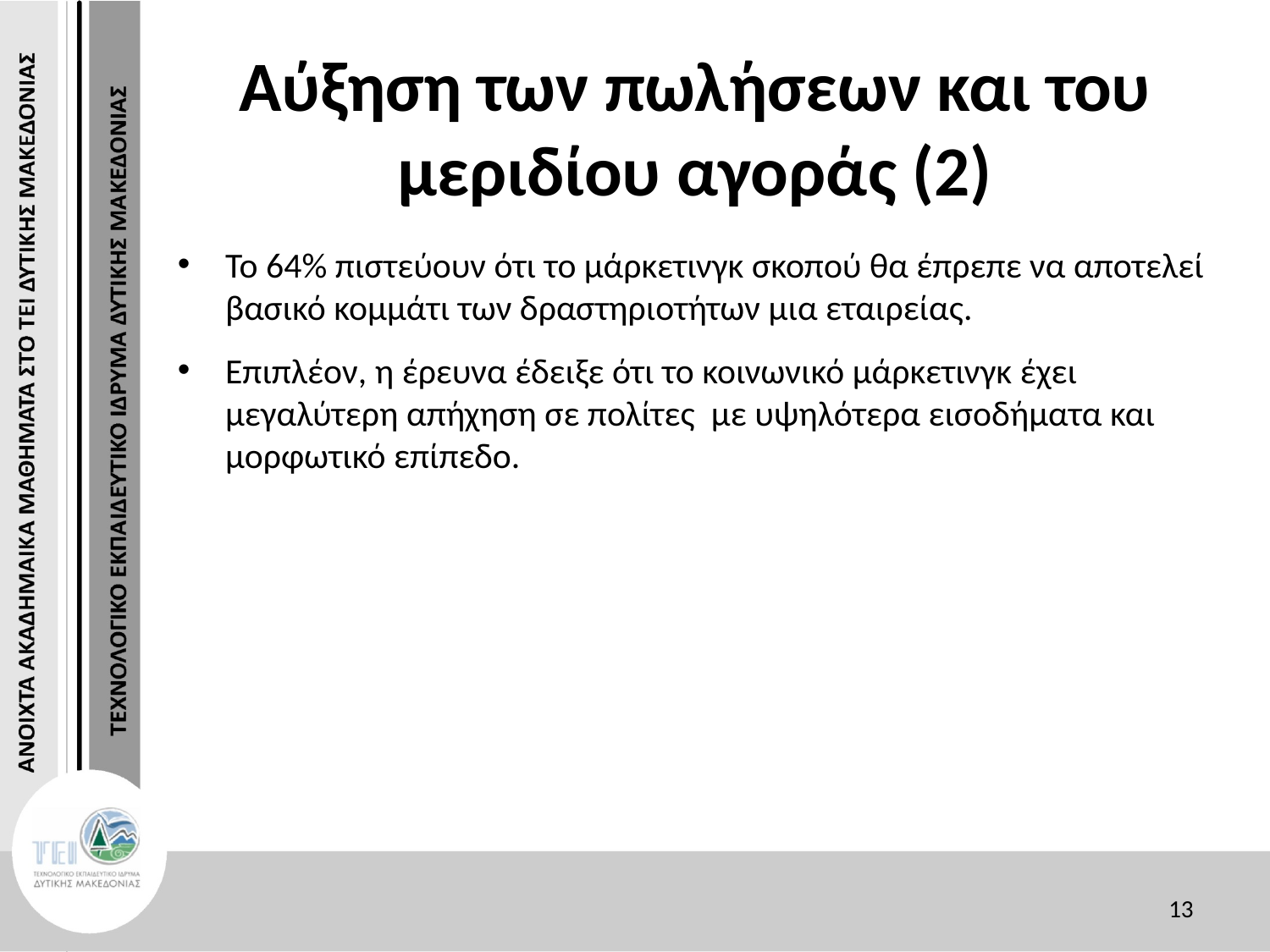

# Αύξηση των πωλήσεων και του μεριδίου αγοράς (2)
Το 64% πιστεύουν ότι το μάρκετινγκ σκοπού θα έπρεπε να αποτελεί βασικό κομμάτι των δραστηριοτήτων μια εταιρείας.
Επιπλέον, η έρευνα έδειξε ότι το κοινωνικό μάρκετινγκ έχει μεγαλύτερη απήχηση σε πολίτες  με υψηλότερα εισοδήματα και μορφωτικό επίπεδο.
13